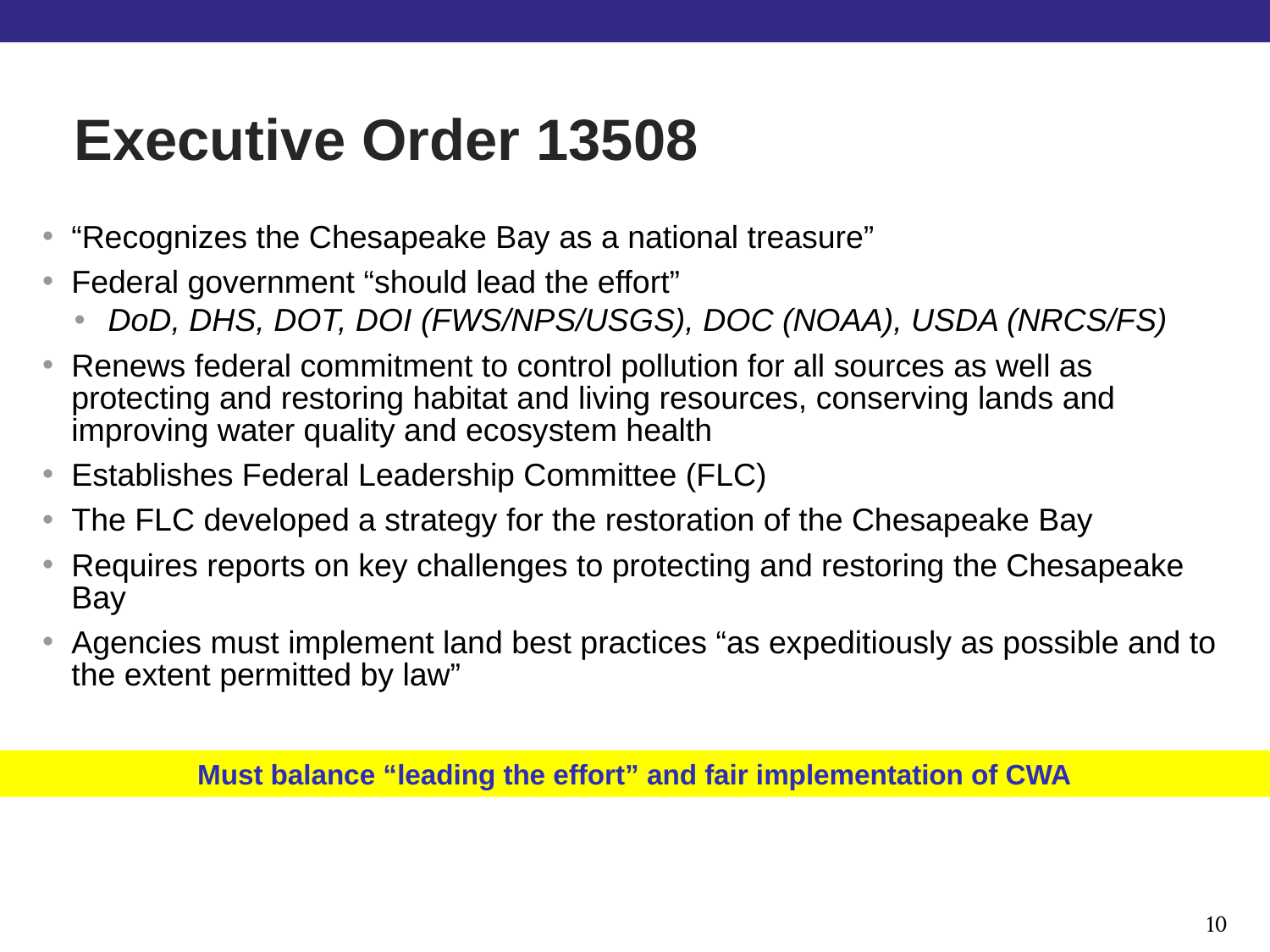

# Executive Order 13508
“Recognizes the Chesapeake Bay as a national treasure”
Federal government “should lead the effort”
DoD, DHS, DOT, DOI (FWS/NPS/USGS), DOC (NOAA), USDA (NRCS/FS)
Renews federal commitment to control pollution for all sources as well as protecting and restoring habitat and living resources, conserving lands and improving water quality and ecosystem health
Establishes Federal Leadership Committee (FLC)
The FLC developed a strategy for the restoration of the Chesapeake Bay
Requires reports on key challenges to protecting and restoring the Chesapeake Bay
Agencies must implement land best practices “as expeditiously as possible and to the extent permitted by law”

Must balance “leading the effort” and fair implementation of CWA
10